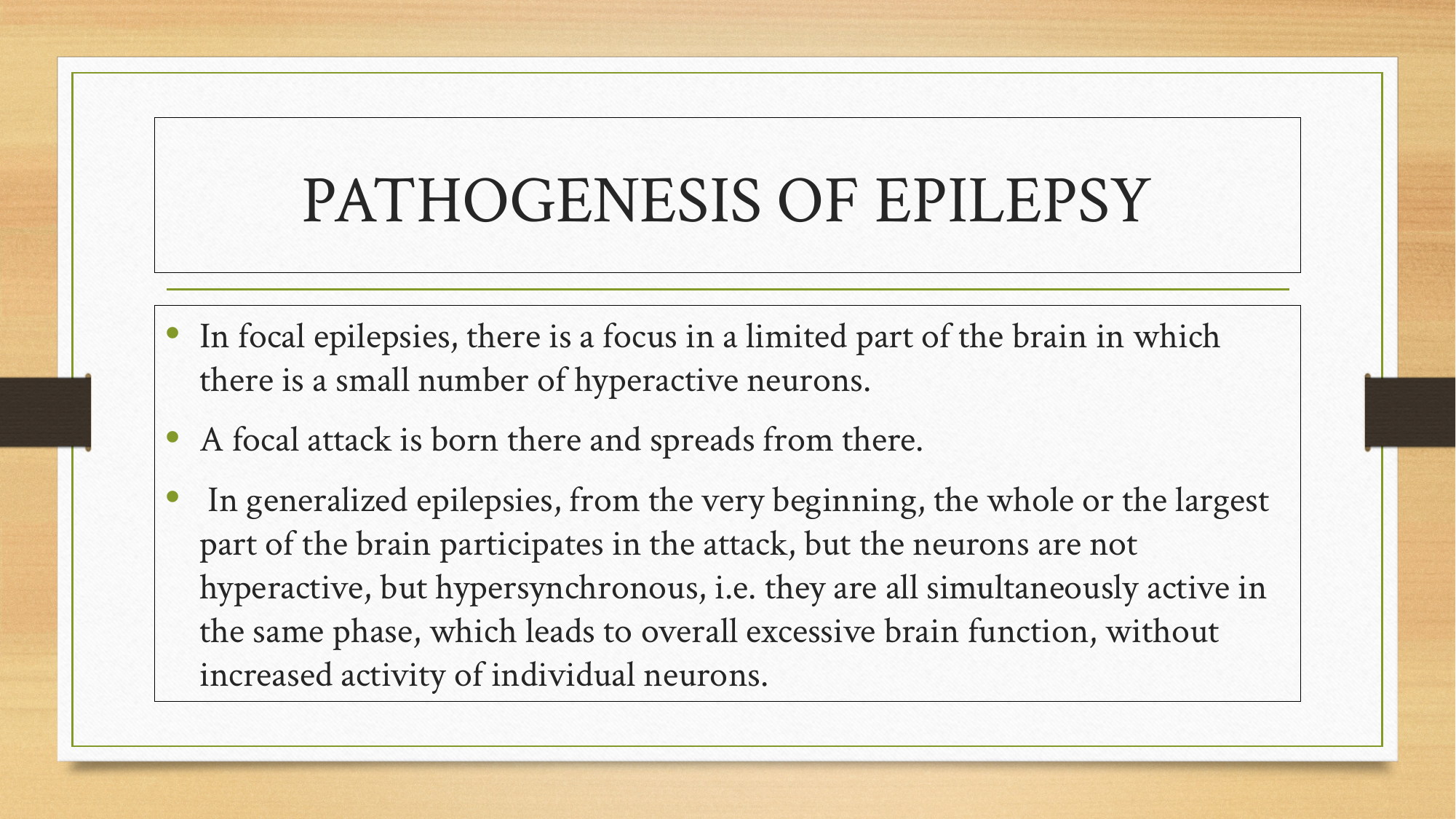

# PATHOGENESIS OF EPILEPSY
In focal epilepsies, there is a focus in a limited part of the brain in which there is a small number of hyperactive neurons.
A focal attack is born there and spreads from there.
 In generalized epilepsies, from the very beginning, the whole or the largest part of the brain participates in the attack, but the neurons are not hyperactive, but hypersynchronous, i.e. they are all simultaneously active in the same phase, which leads to overall excessive brain function, without increased activity of individual neurons.